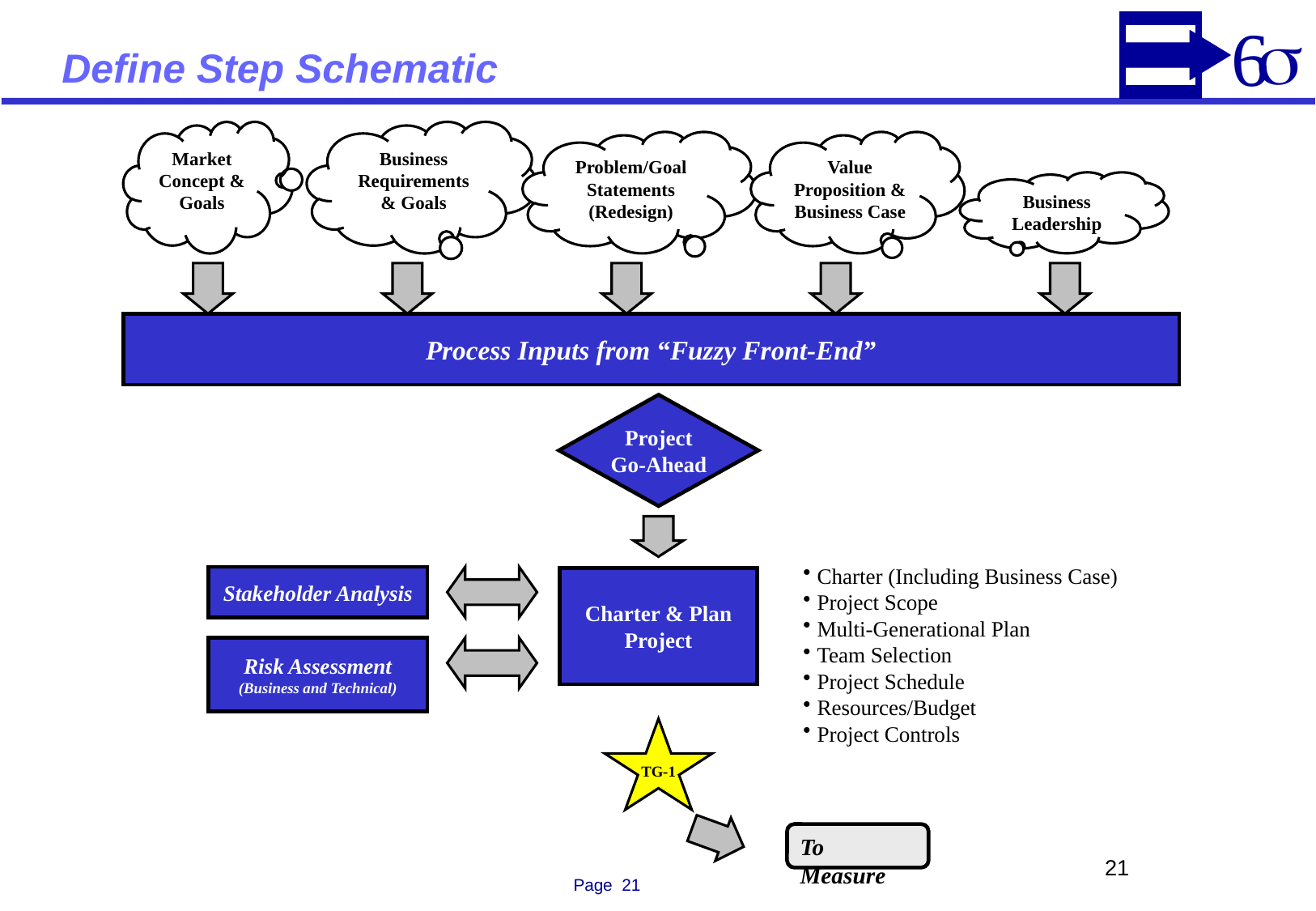

# Define Step Schematic
Market
Concept &
Goals
Business
Requirements & Goals
Problem/Goal Statements (Redesign)
Value Proposition & Business Case
Business Leadership

Process Inputs from “Fuzzy Front-End”
Project
Go-Ahead

Charter (Including Business Case)
Project Scope
Multi-Generational Plan
Team Selection
Project Schedule
Resources/Budget
Project Controls
Stakeholder Analysis

Charter & Plan Project

Risk Assessment
(Business and Technical)

TG-1

To Measure